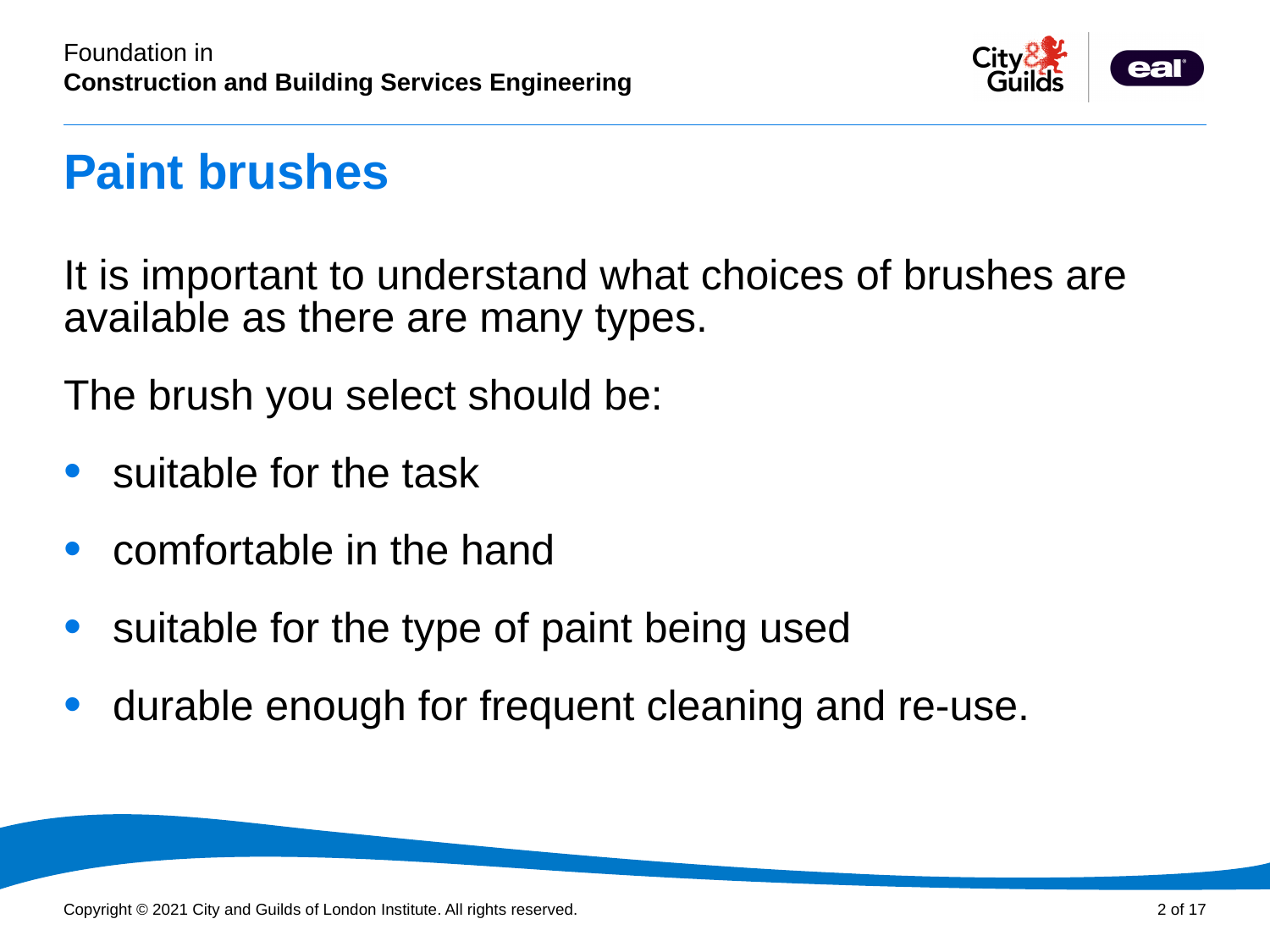

# Paint brushes
It is important to understand what choices of brushes are available as there are many types.
The brush you select should be:
suitable for the task
comfortable in the hand
suitable for the type of paint being used
durable enough for frequent cleaning and re-use.